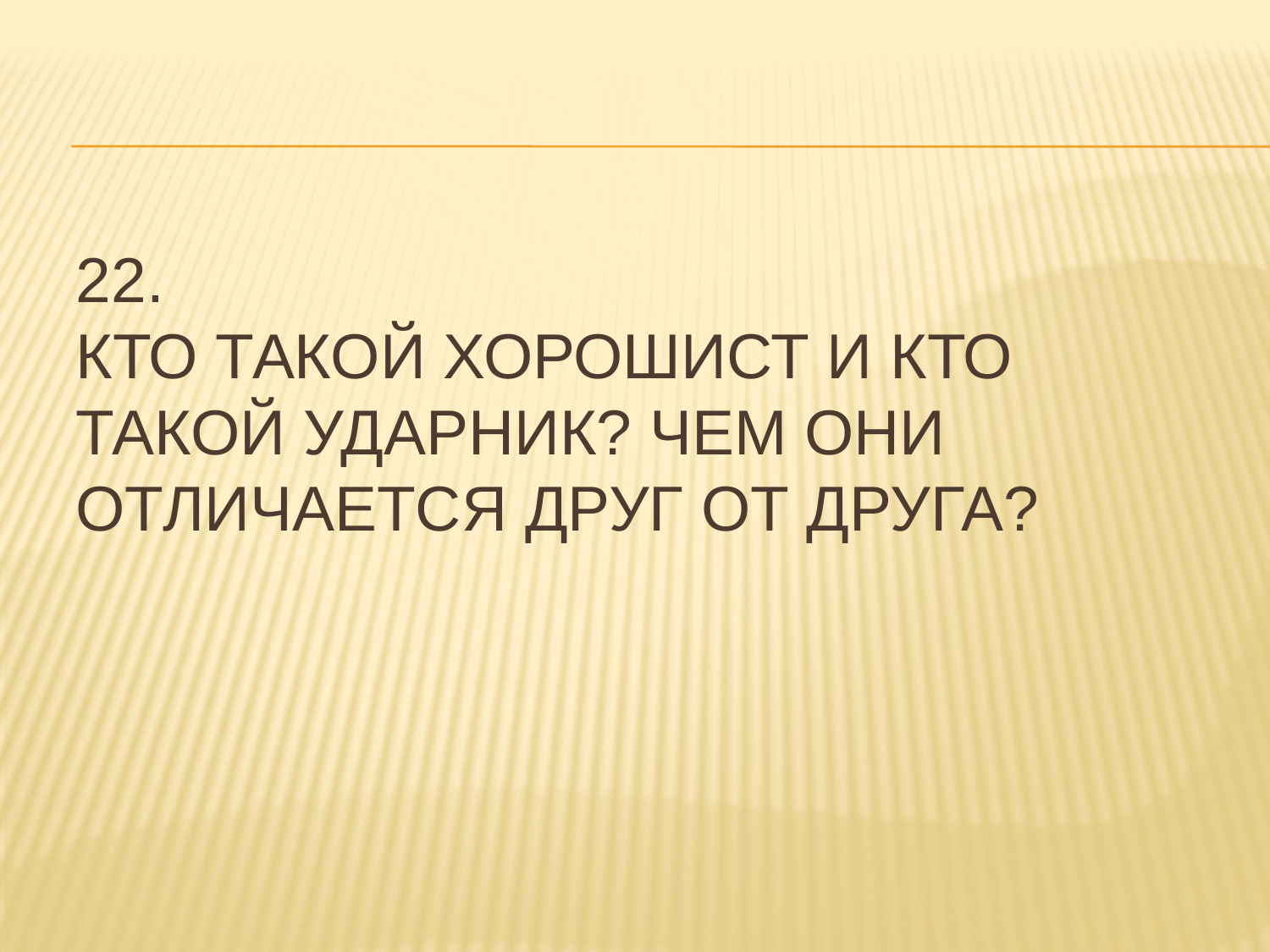

# 22. Кто такой хорошист и кто такой ударник? Чем они отличается друг от друга?